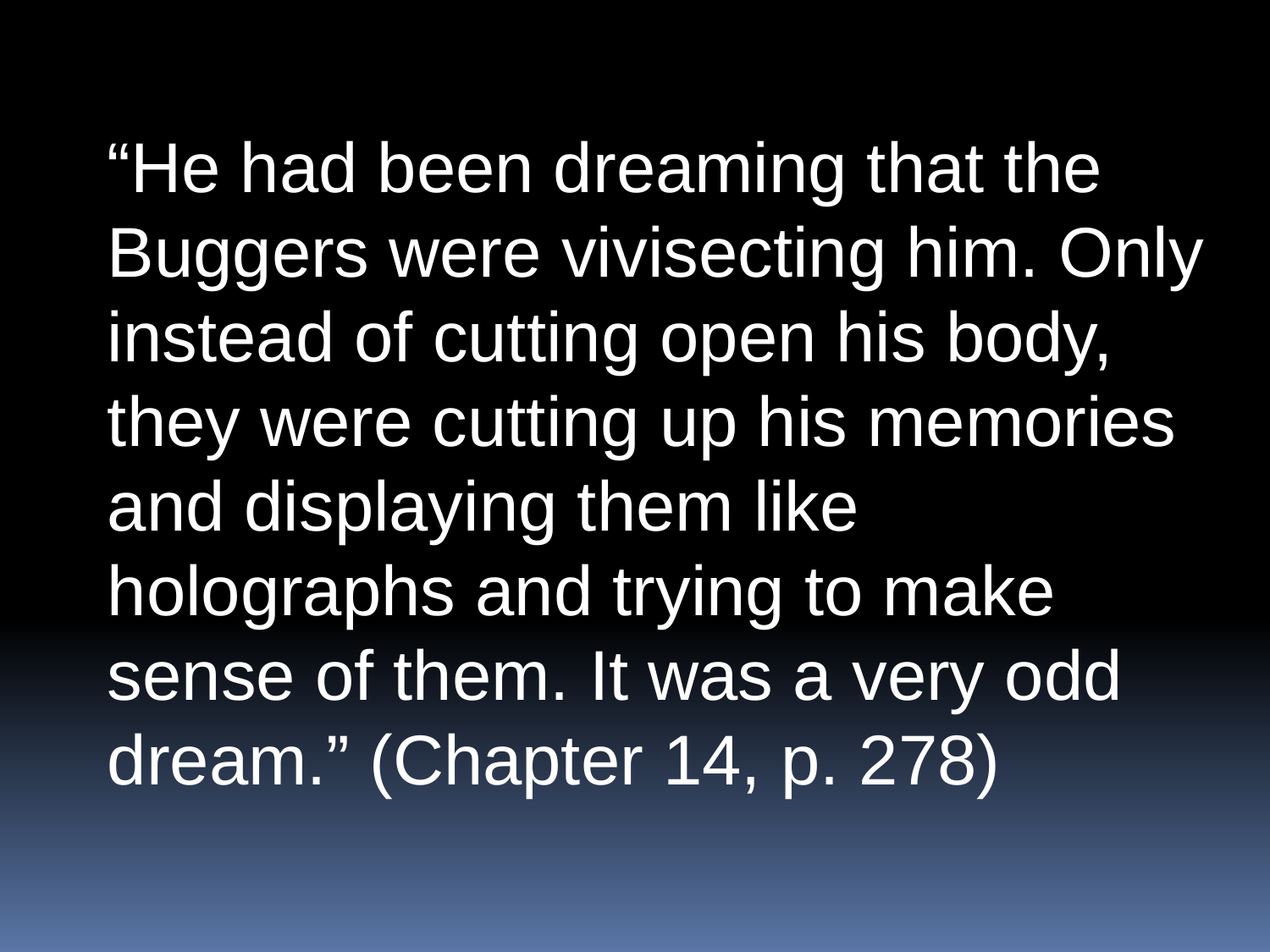

“He had been dreaming that the Buggers were vivisecting him. Only instead of cutting open his body, they were cutting up his memories and displaying them like holographs and trying to make sense of them. It was a very odd dream.” (Chapter 14, p. 278)